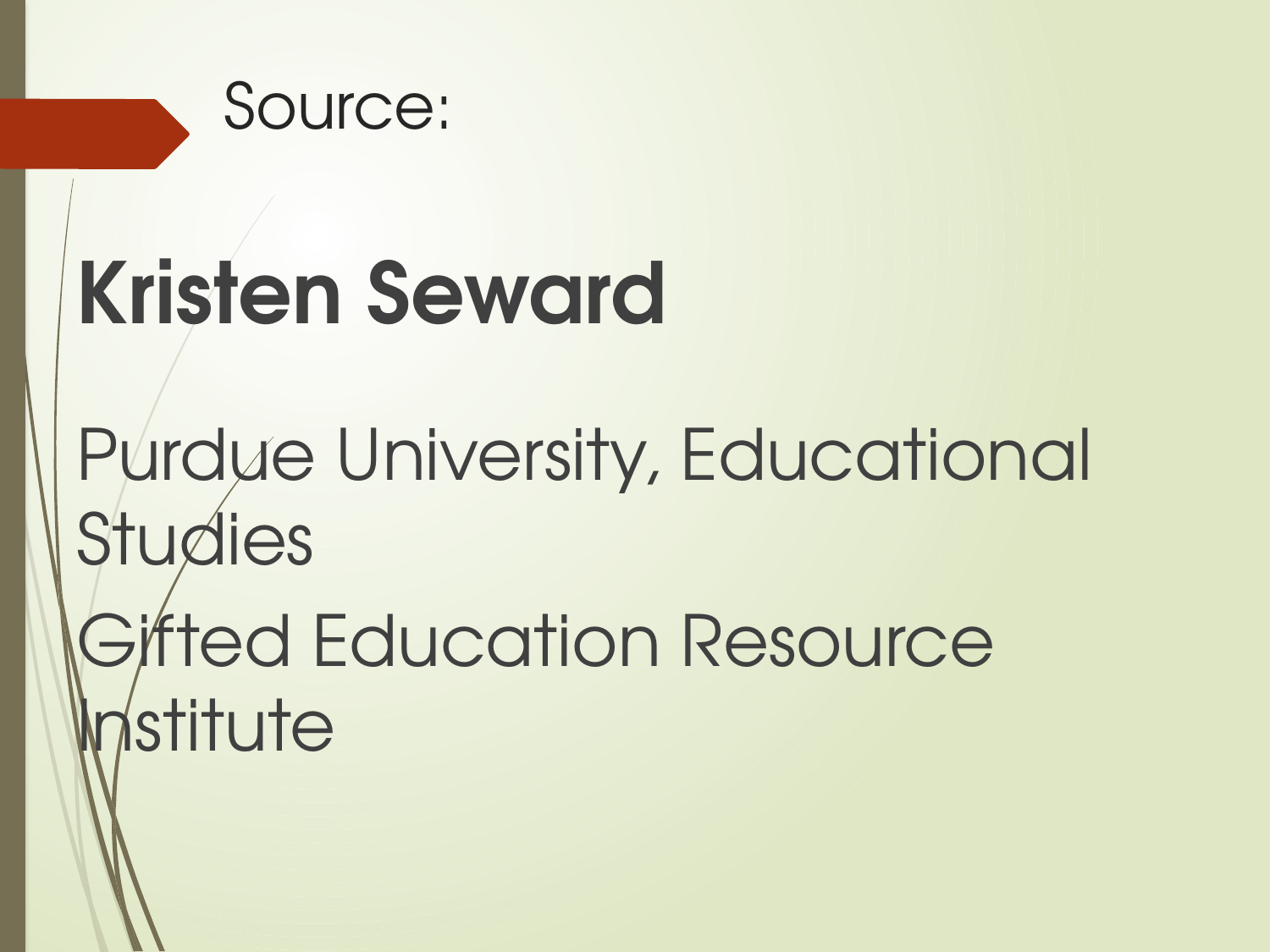

# Source:
Kristen Seward

Purdue University, Educational Studies
Gifted Education Resource Institute